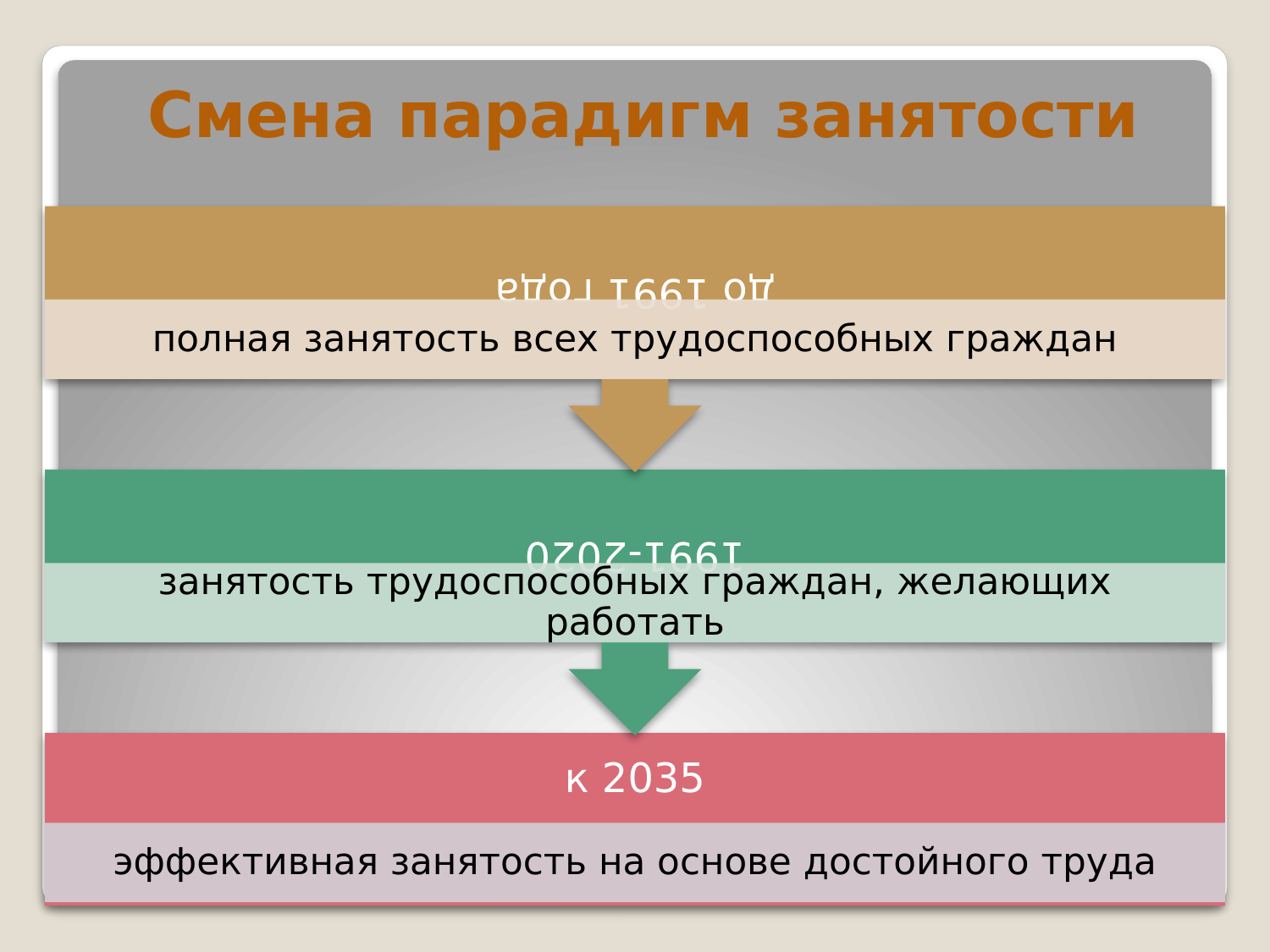

# Смена парадигм занятости
к 2035
эффективная занятость на основе достойного труда
1991-2020
занятость трудоспособных граждан, желающих работать
до 1991 года
полная занятость всех трудоспособных граждан